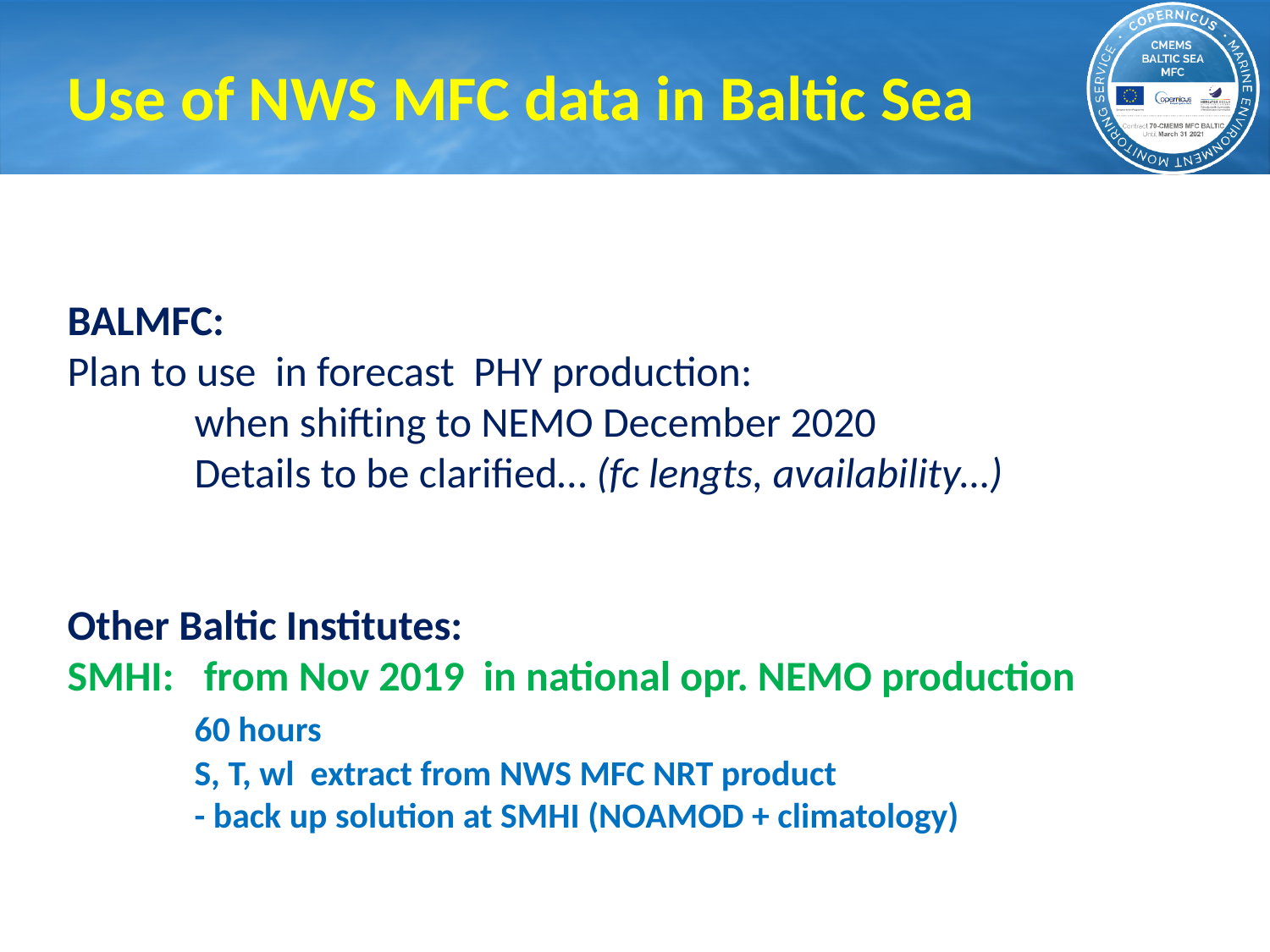

# Use of NWS MFC data in Baltic Sea
BALMFC:
Plan to use  in forecast  PHY production:
	when shifting to NEMO December 2020
	Details to be clarified… (fc lengts, availability…)

Other Baltic Institutes:
SMHI:	 from Nov 2019  in national opr. NEMO production
	60 hours
	S, T, wl  extract from NWS MFC NRT product
	- back up solution at SMHI (NOAMOD + climatology)